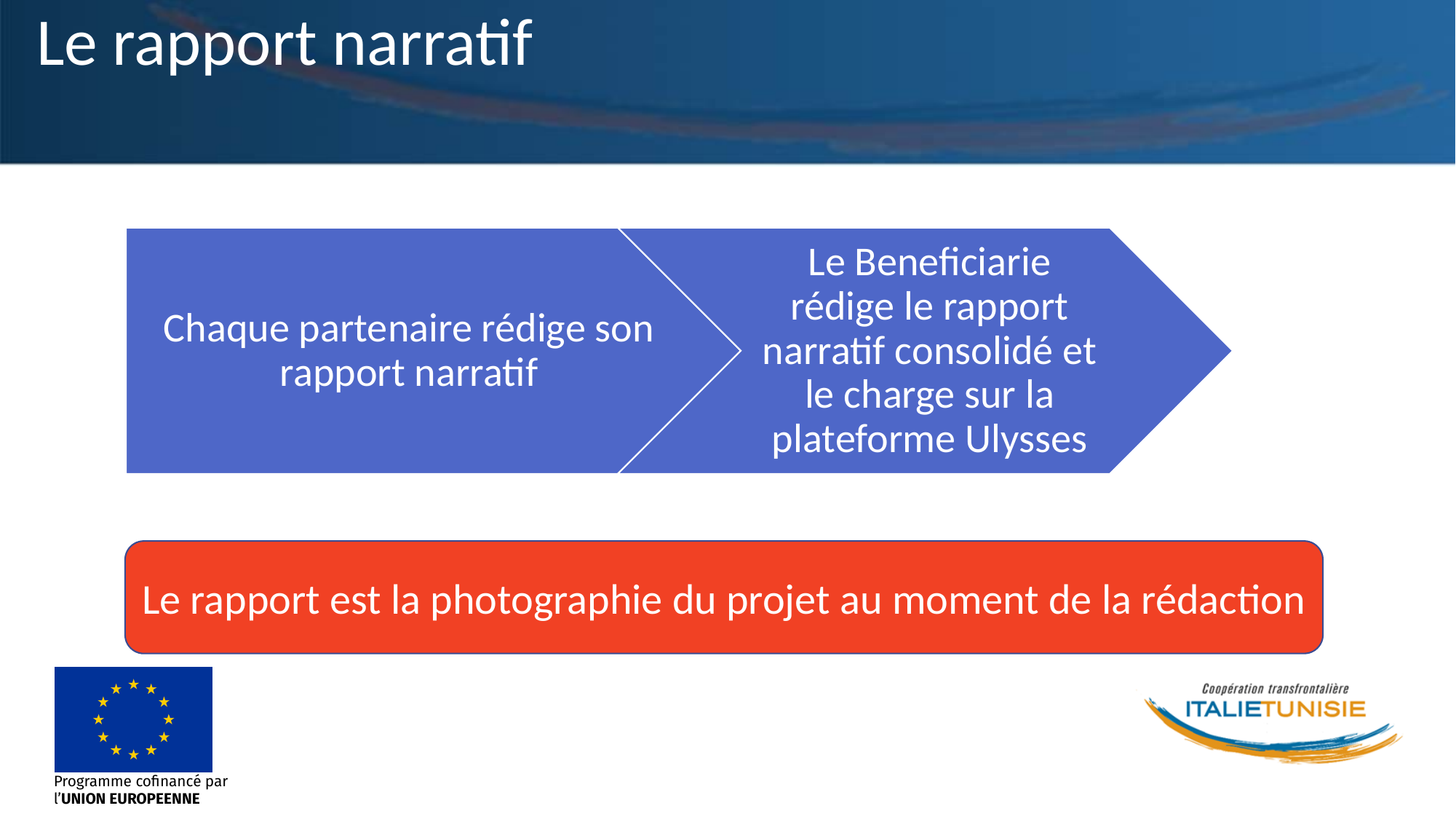

# Le rapport narratif
Chaque partenaire rédige son rapport narratif
Le Beneficiarie rédige le rapport narratif consolidé et le charge sur la plateforme Ulysses
Le rapport est la photographie du projet au moment de la rédaction